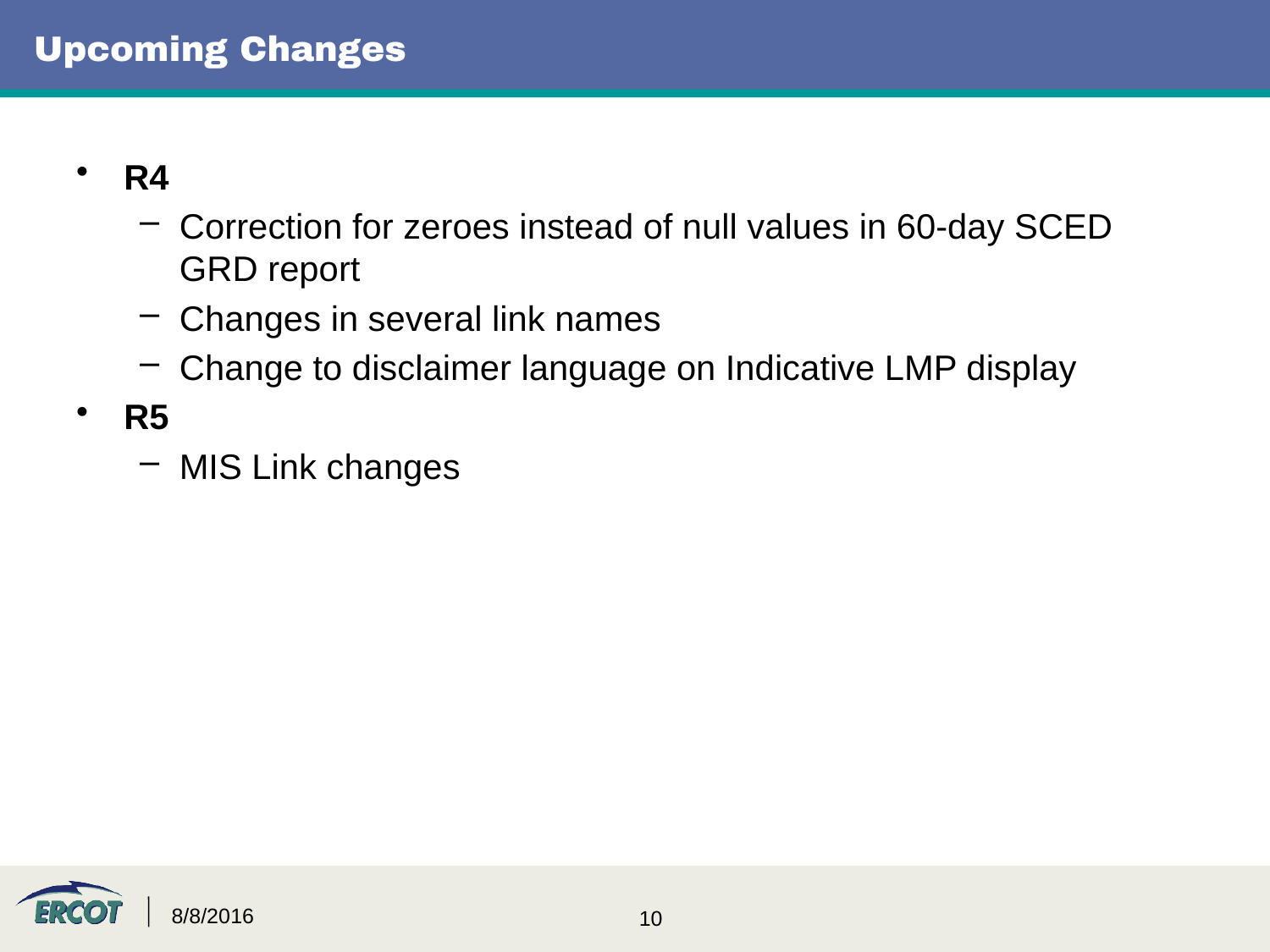

# Upcoming Changes
R4
Correction for zeroes instead of null values in 60-day SCED GRD report
Changes in several link names
Change to disclaimer language on Indicative LMP display
R5
MIS Link changes
8/8/2016